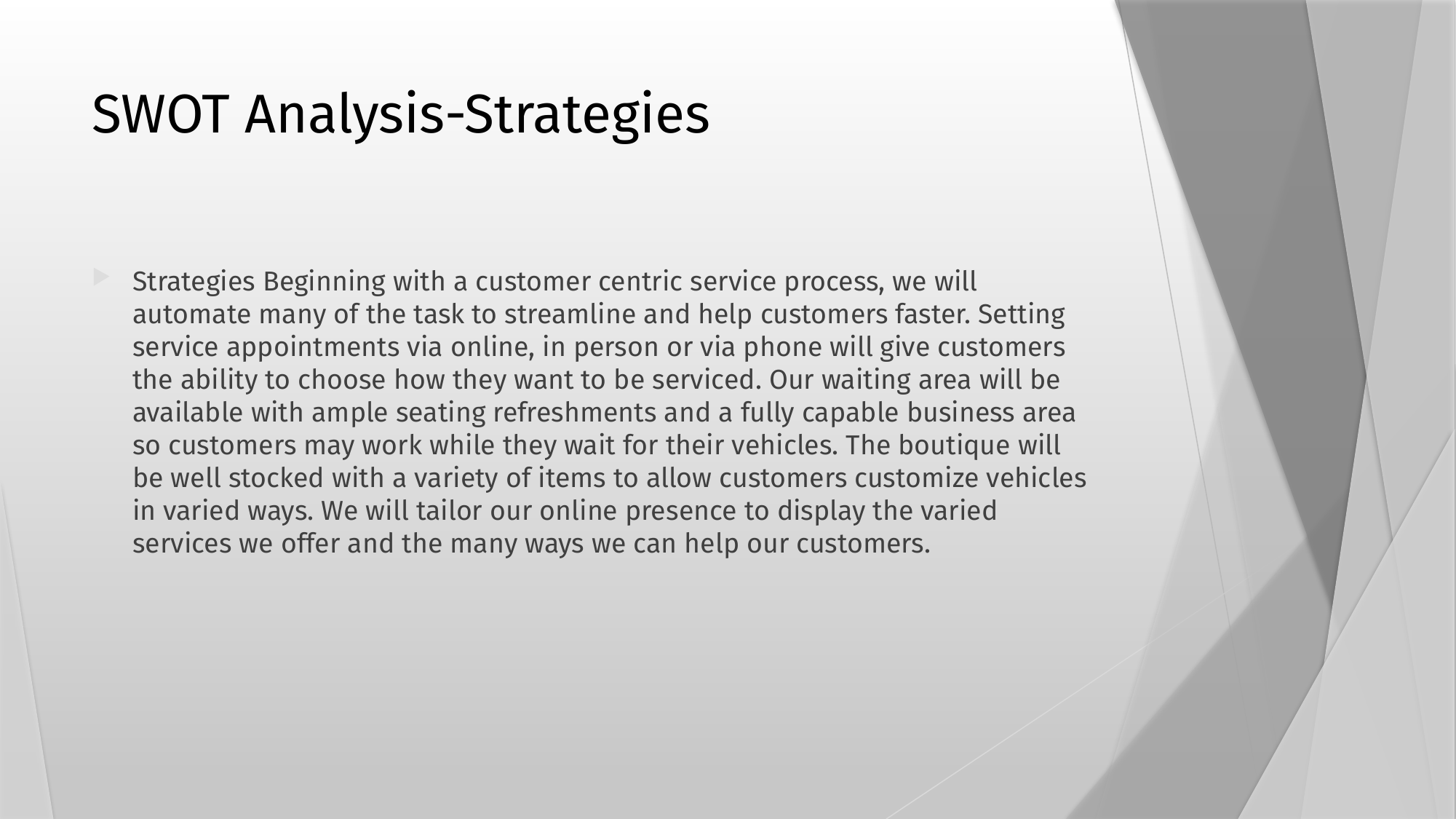

# SWOT Analysis-Strategies
Strategies Beginning with a customer centric service process, we will automate many of the task to streamline and help customers faster. Setting service appointments via online, in person or via phone will give customers the ability to choose how they want to be serviced. Our waiting area will be available with ample seating refreshments and a fully capable business area so customers may work while they wait for their vehicles. The boutique will be well stocked with a variety of items to allow customers customize vehicles in varied ways. We will tailor our online presence to display the varied services we offer and the many ways we can help our customers.